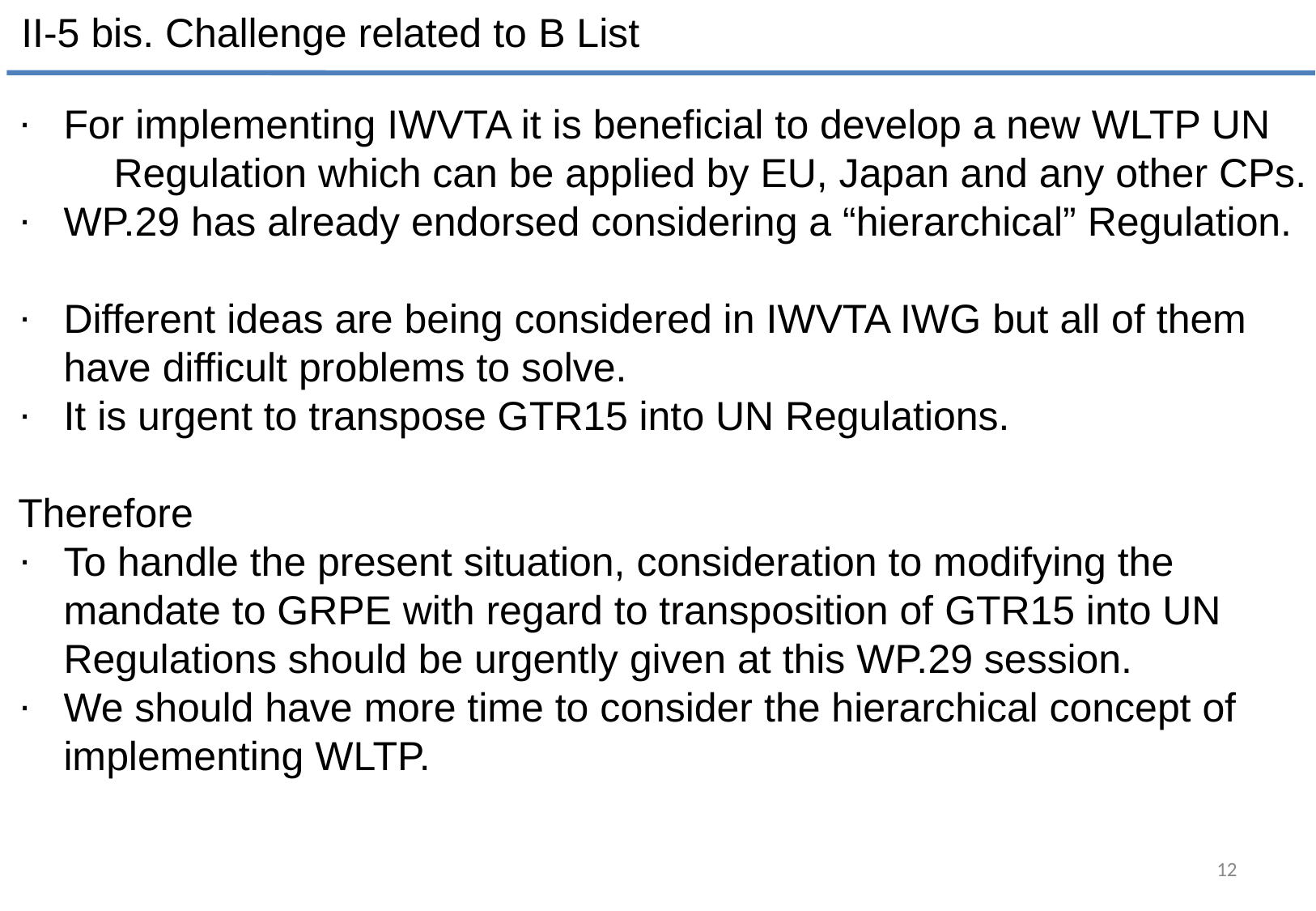

II-5 bis. Challenge related to B List

For implementing IWVTA it is beneficial to develop a new WLTP UN 　Regulation which can be applied by EU, Japan and any other CPs.
WP.29 has already endorsed considering a “hierarchical” Regulation.

Different ideas are being considered in IWVTA IWG but all of them have difficult problems to solve.
It is urgent to transpose GTR15 into UN Regulations.

Therefore
To handle the present situation, consideration to modifying the mandate to GRPE with regard to transposition of GTR15 into UN Regulations should be urgently given at this WP.29 session.
We should have more time to consider the hierarchical concept of implementing WLTP.
12